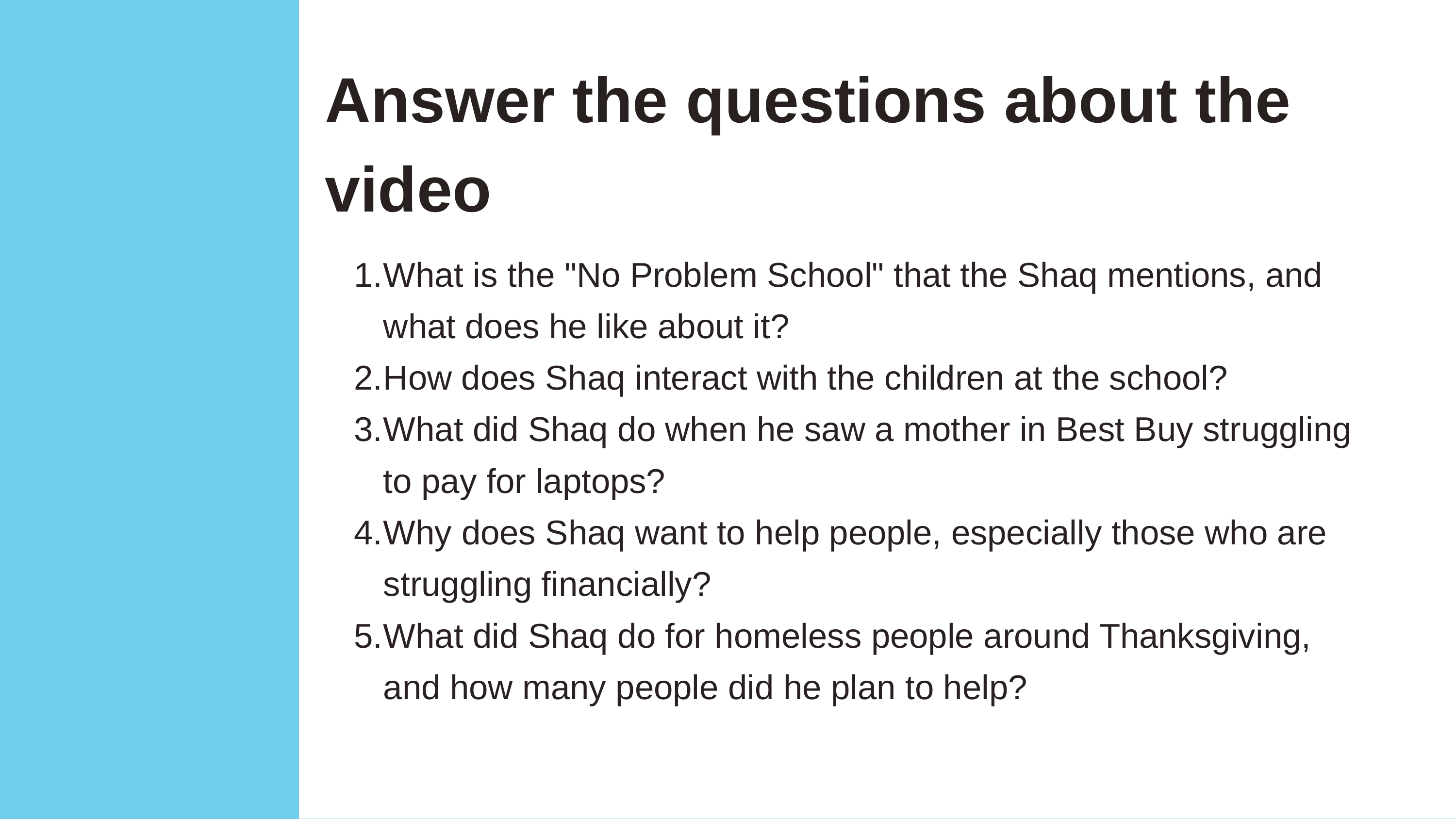

Answer the questions about the video
What is the "No Problem School" that the Shaq mentions, and what does he like about it?
How does Shaq interact with the children at the school?
What did Shaq do when he saw a mother in Best Buy struggling to pay for laptops?
Why does Shaq want to help people, especially those who are struggling financially?
What did Shaq do for homeless people around Thanksgiving, and how many people did he plan to help?